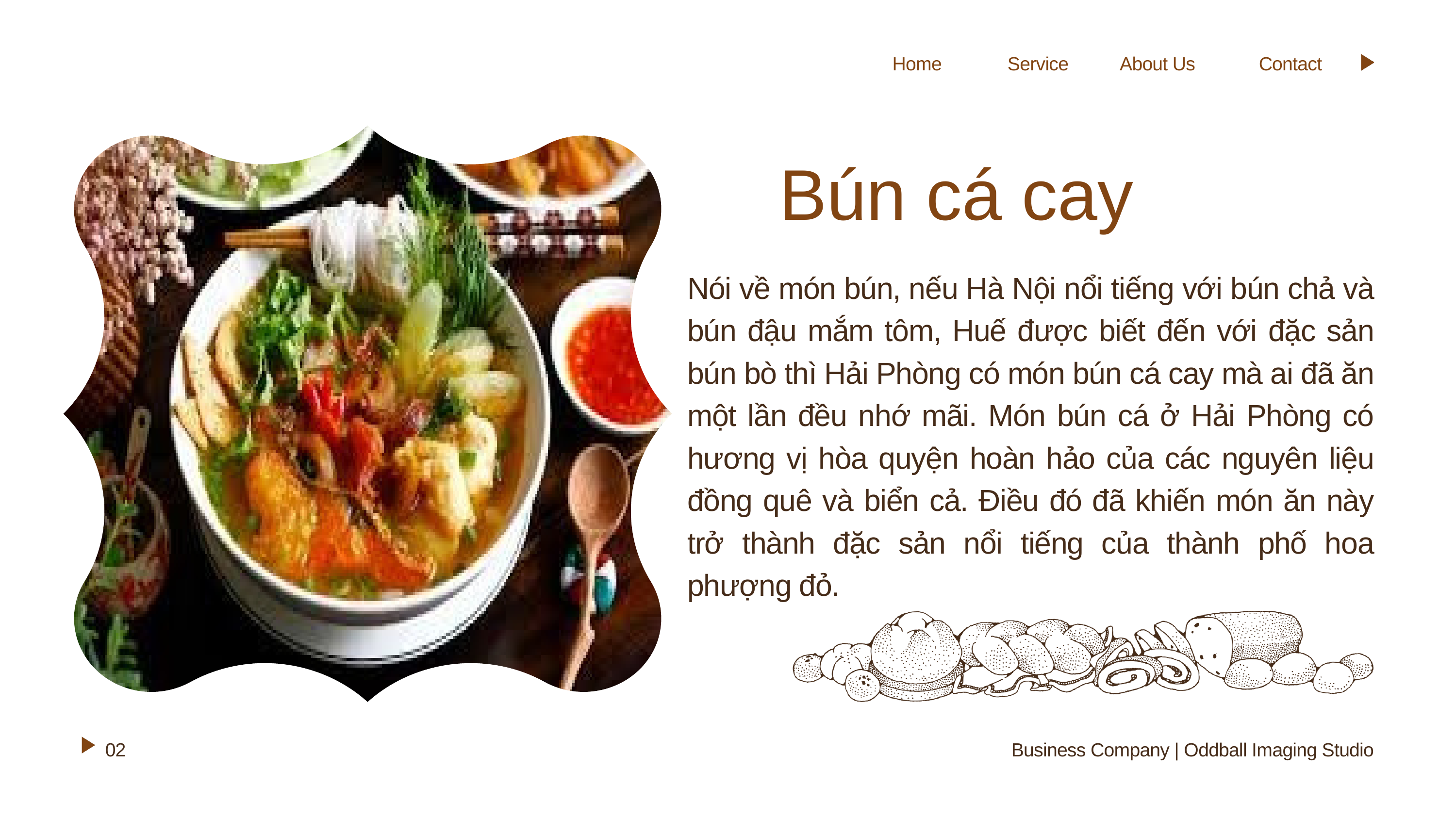

Home
About Us
Service
Contact

Bún cá cay
Nói về món bún, nếu Hà Nội nổi tiếng với bún chả và bún đậu mắm tôm, Huế được biết đến với đặc sản bún bò thì Hải Phòng có món bún cá cay mà ai đã ăn một lần đều nhớ mãi. Món bún cá ở Hải Phòng có hương vị hòa quyện hoàn hảo của các nguyên liệu đồng quê và biển cả. Điều đó đã khiến món ăn này trở thành đặc sản nổi tiếng của thành phố hoa phượng đỏ.

02
Business Company | Oddball Imaging Studio